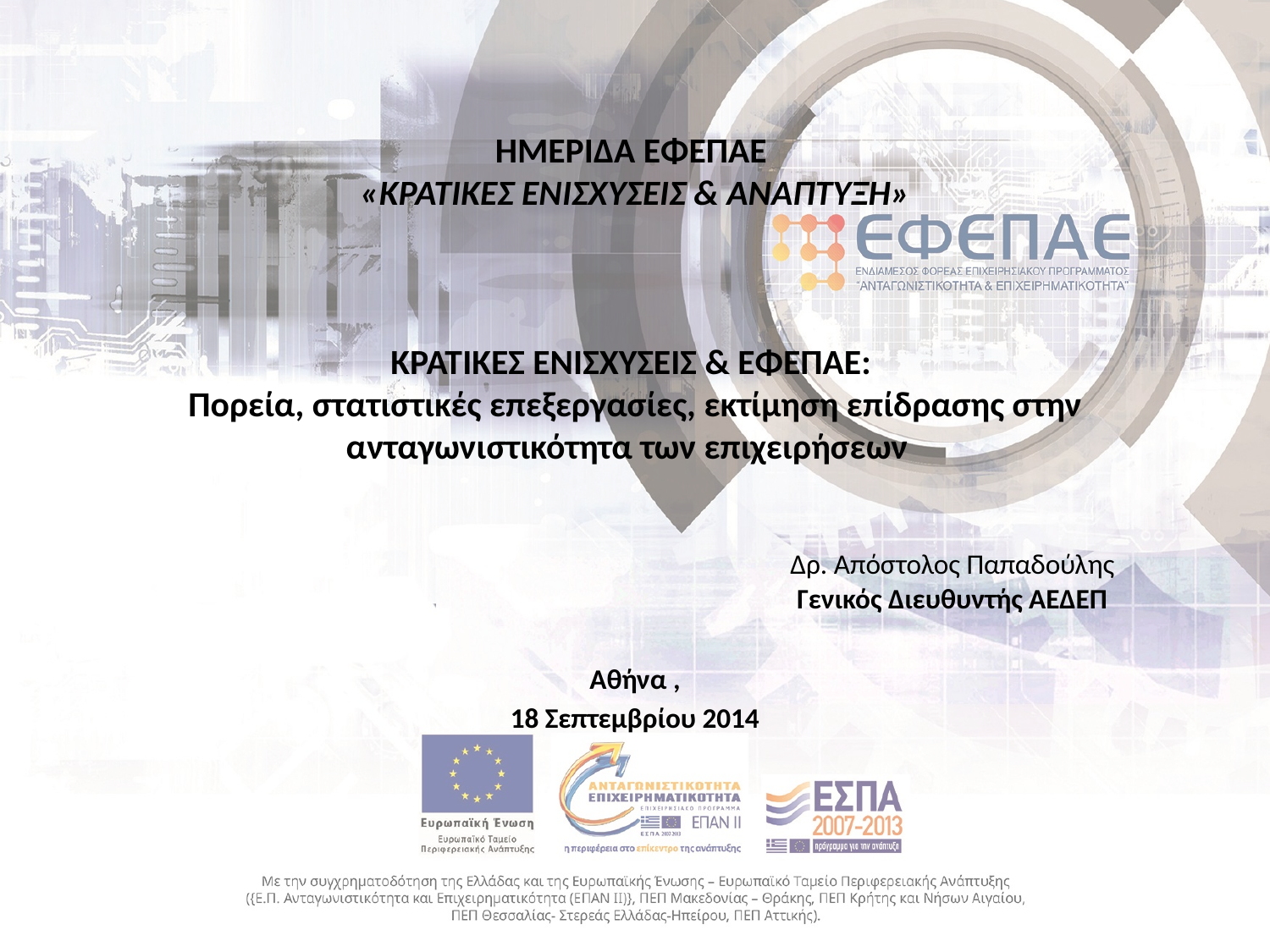

# ΗΜΕΡΙΔΑ ΕΦΕΠΑΕ «ΚΡΑΤΙΚΕΣ ΕΝΙΣΧΥΣΕΙΣ & ΑΝΑΠΤΥΞΗ» ΚΡΑΤΙΚΕΣ ΕΝΙΣΧΥΣΕΙΣ & ΕΦΕΠΑΕ: Πορεία, στατιστικές επεξεργασίες, εκτίμηση επίδρασης στην ανταγωνιστικότητα των επιχειρήσεων Δρ. Απόστολος Παπαδούλης Γενικός Διευθυντής ΑΕΔΕΠ
Αθήνα ,
18 Σεπτεμβρίου 2014